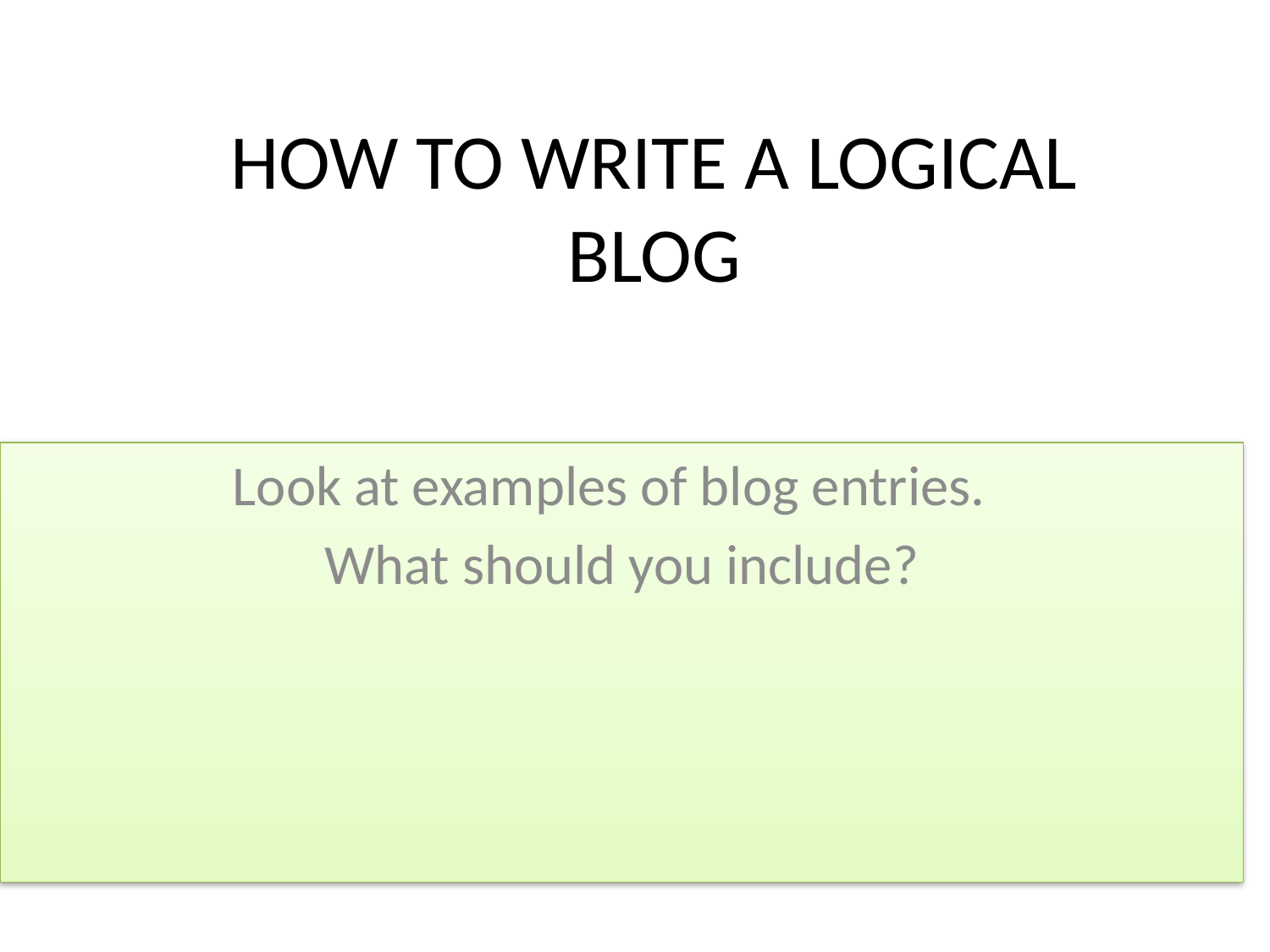

# HOW TO WRITE A LOGICAL BLOG
Look at examples of blog entries.
What should you include?